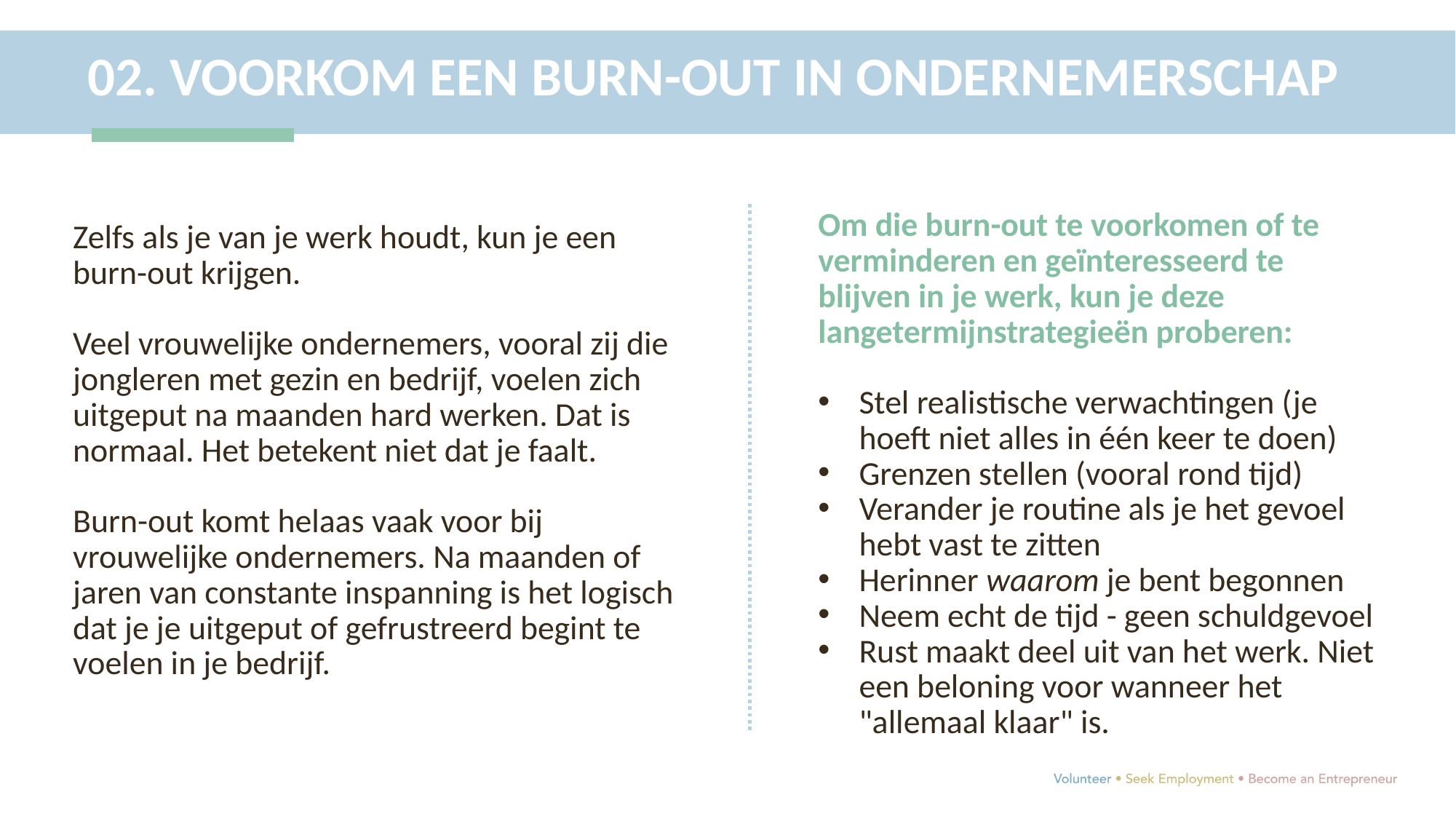

02. VOORKOM EEN BURN-OUT IN ONDERNEMERSCHAP

Om die burn-out te voorkomen of te verminderen en geïnteresseerd te blijven in je werk, kun je deze langetermijnstrategieën proberen:

Stel realistische verwachtingen (je hoeft niet alles in één keer te doen)
Grenzen stellen (vooral rond tijd)
Verander je routine als je het gevoel hebt vast te zitten
Herinner waarom je bent begonnen
Neem echt de tijd - geen schuldgevoel
Rust maakt deel uit van het werk. Niet een beloning voor wanneer het "allemaal klaar" is.

Zelfs als je van je werk houdt, kun je een burn-out krijgen.

Veel vrouwelijke ondernemers, vooral zij die jongleren met gezin en bedrijf, voelen zich uitgeput na maanden hard werken. Dat is normaal. Het betekent niet dat je faalt.

Burn-out komt helaas vaak voor bij vrouwelijke ondernemers. Na maanden of jaren van constante inspanning is het logisch dat je je uitgeput of gefrustreerd begint te voelen in je bedrijf.